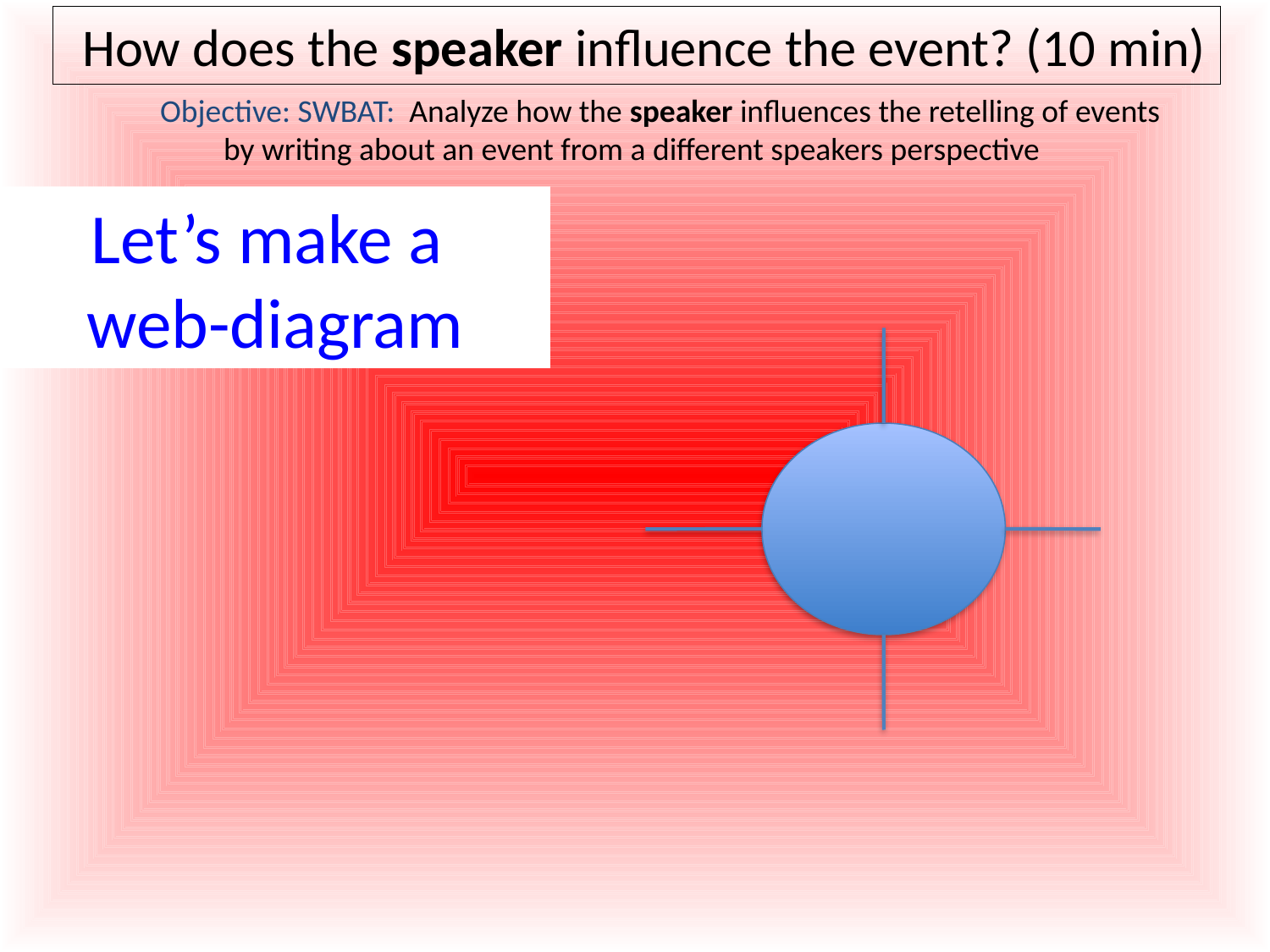

# How does the speaker influence the event? (10 min)
Objective: SWBAT:  Analyze how the speaker influences the retelling of events by writing about an event from a different speakers perspective
Let’s make a
web-diagram